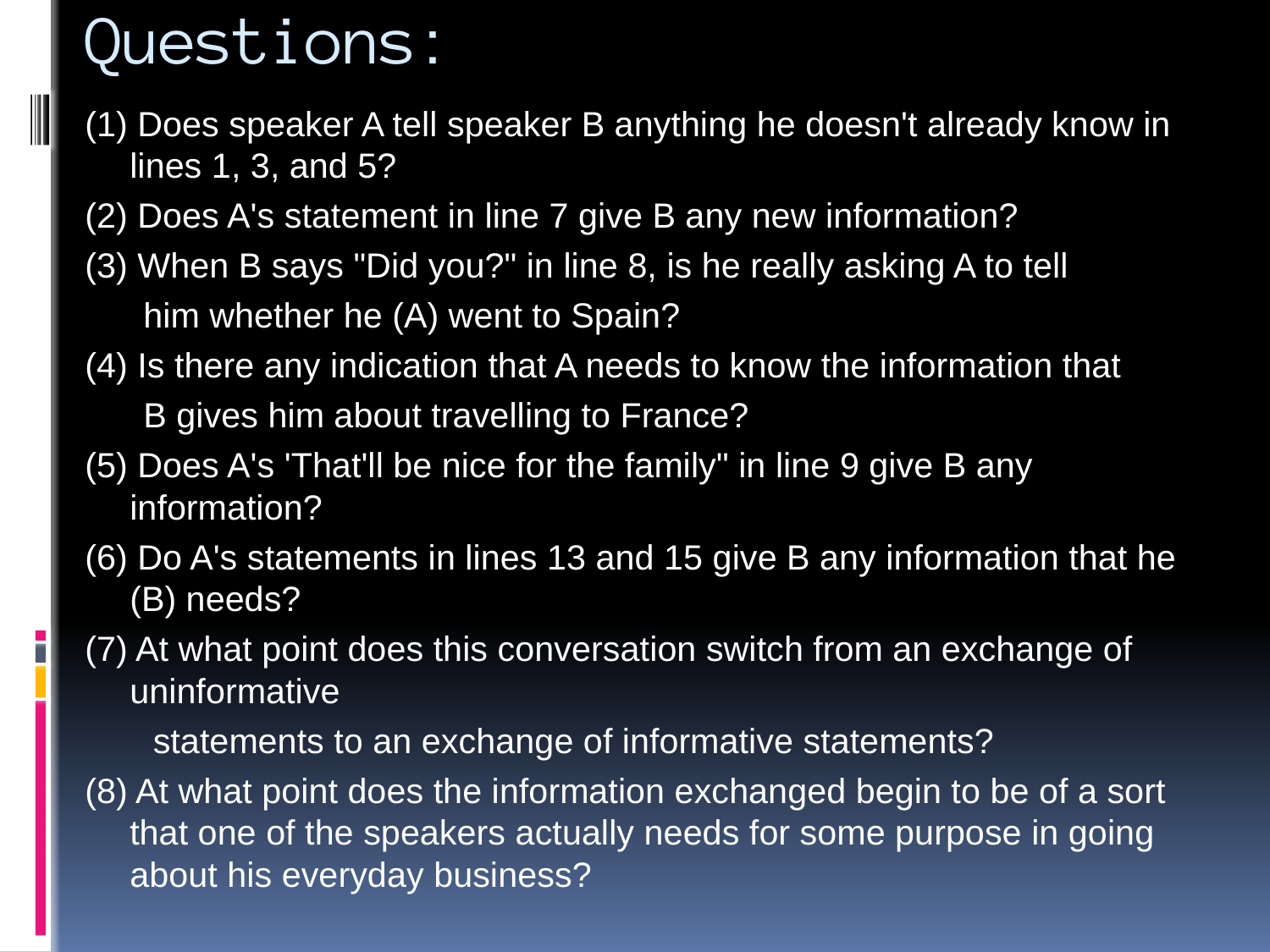

# Questions:
(1) Does speaker A tell speaker B anything he doesn't already know in lines 1, 3, and 5?
(2) Does A's statement in line 7 give B any new information?
(3) When B says "Did you?" in line 8, is he really asking A to tell
      him whether he (A) went to Spain?
(4) Is there any indication that A needs to know the information that
      B gives him about travelling to France?
(5) Does A's 'That'll be nice for the family" in line 9 give B any information?
(6) Do A's statements in lines 13 and 15 give B any information that he (B) needs?
(7) At what point does this conversation switch from an exchange of uninformative
       statements to an exchange of informative statements?
(8) At what point does the information exchanged begin to be of a sort that one of the speakers actually needs for some purpose in going about his everyday business?